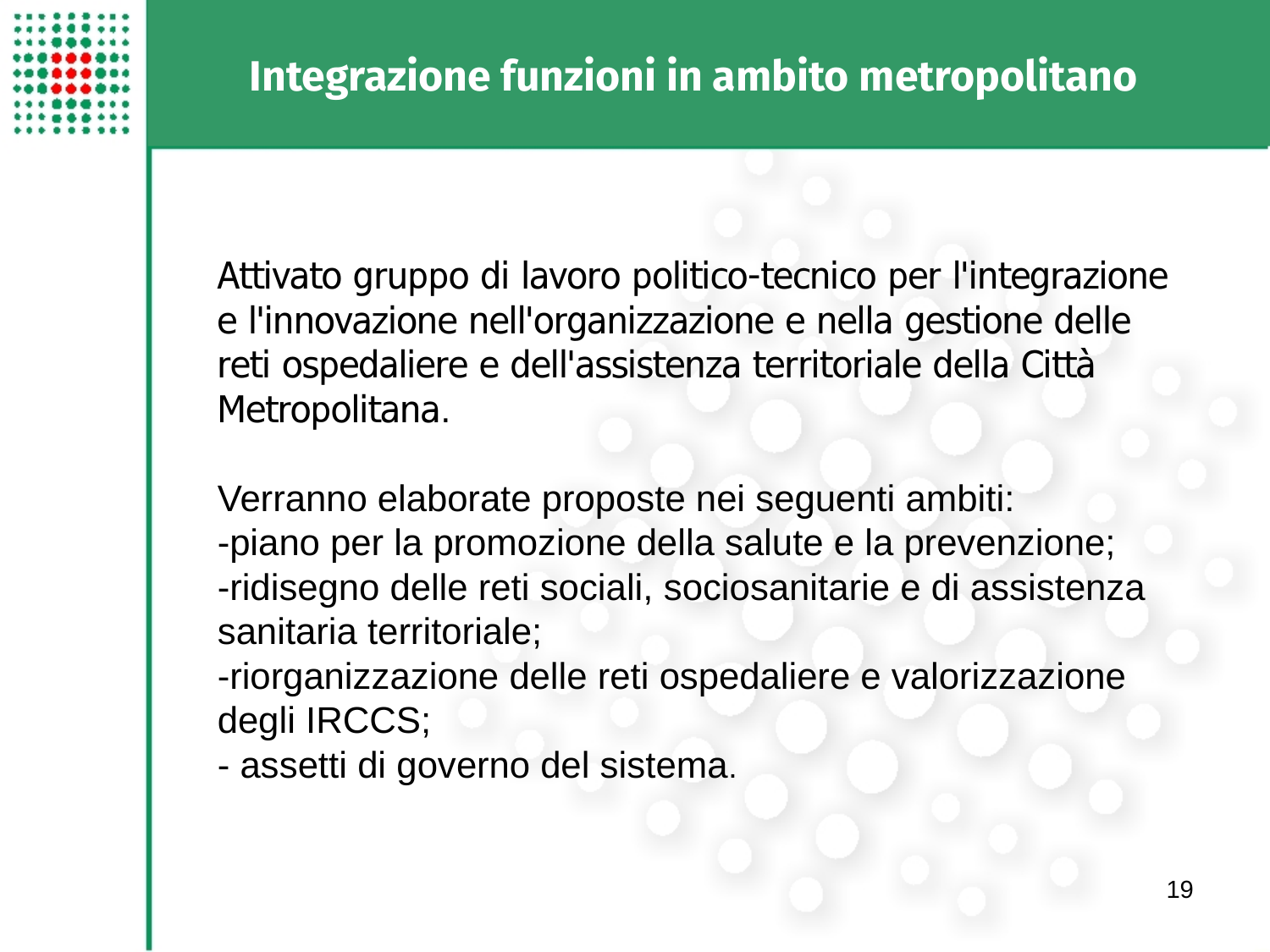

Integrazione funzioni in ambito metropolitano
Attivato gruppo di lavoro politico-tecnico per l'integrazione e l'innovazione nell'organizzazione e nella gestione delle reti ospedaliere e dell'assistenza territoriale della Città Metropolitana.

Verranno elaborate proposte nei seguenti ambiti:
-piano per la promozione della salute e la prevenzione;
-ridisegno delle reti sociali, sociosanitarie e di assistenza sanitaria territoriale;
-riorganizzazione delle reti ospedaliere e valorizzazione degli IRCCS;
- assetti di governo del sistema.

19